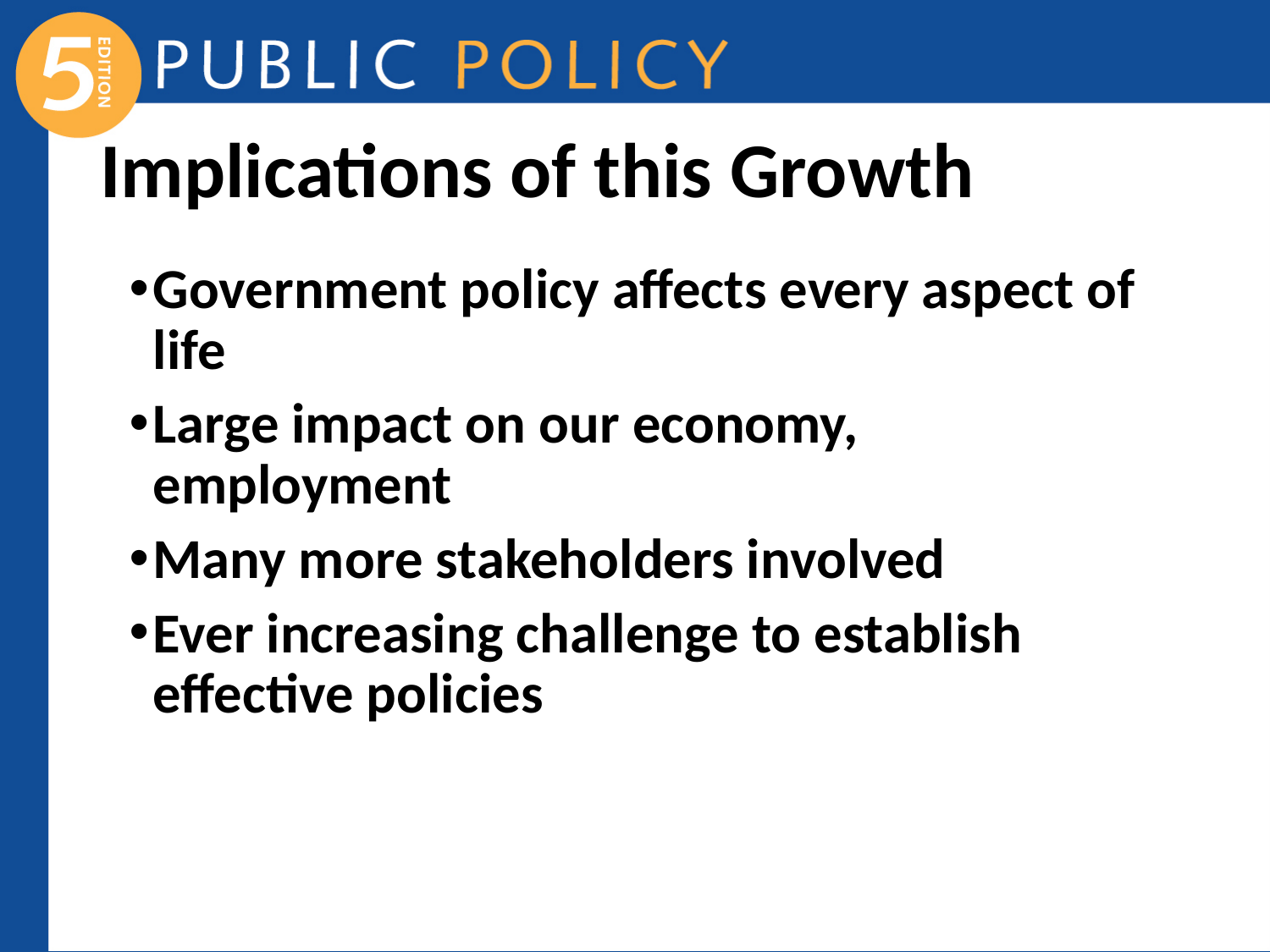

# Implications of this Growth
Government policy affects every aspect of life
Large impact on our economy, employment
Many more stakeholders involved
Ever increasing challenge to establish effective policies